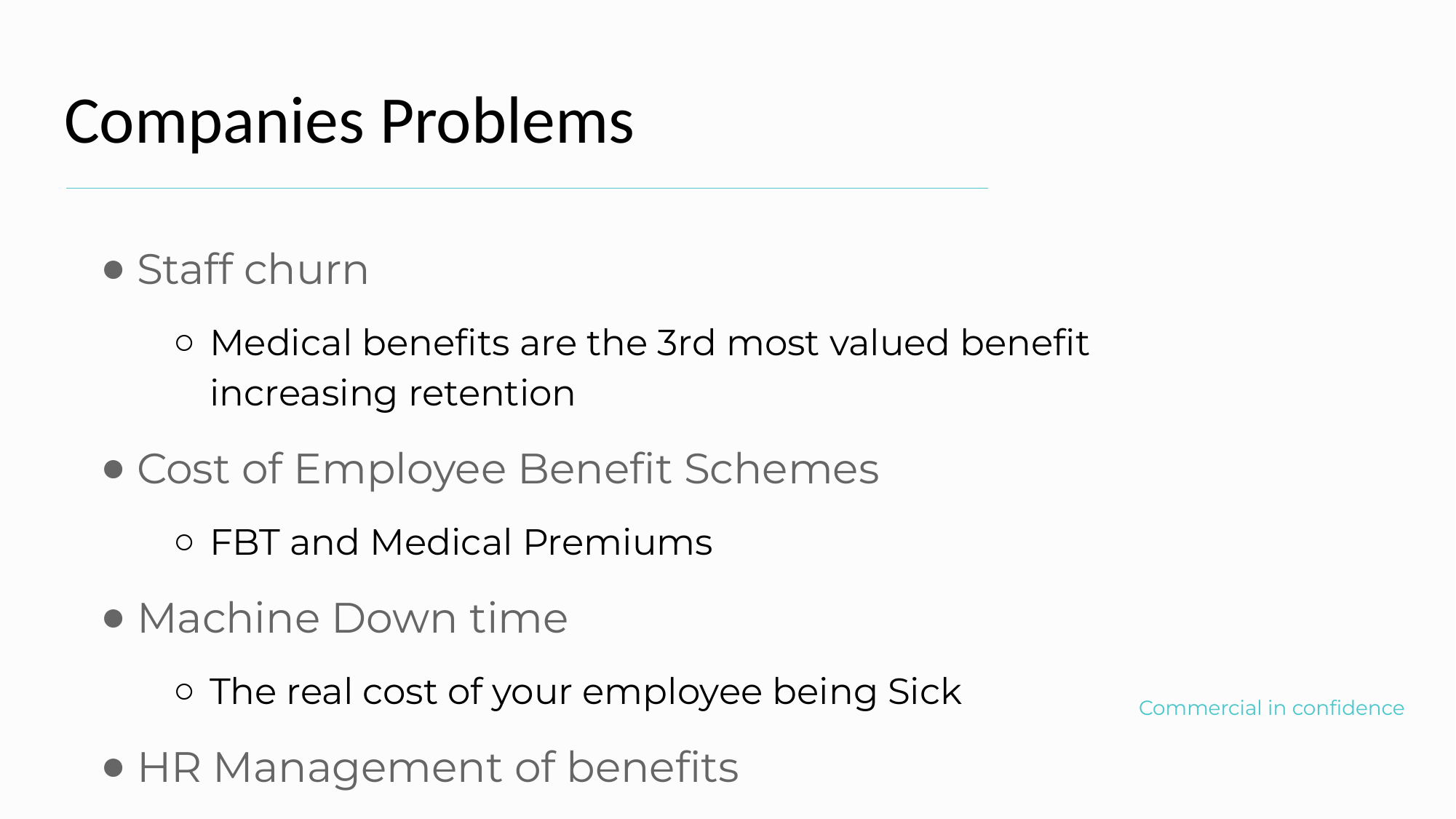

# Companies Problems
Staff churn
Medical benefits are the 3rd most valued benefit increasing retention
Cost of Employee Benefit Schemes
FBT and Medical Premiums
Machine Down time
The real cost of your employee being Sick
HR Management of benefits
Commercial in confidence